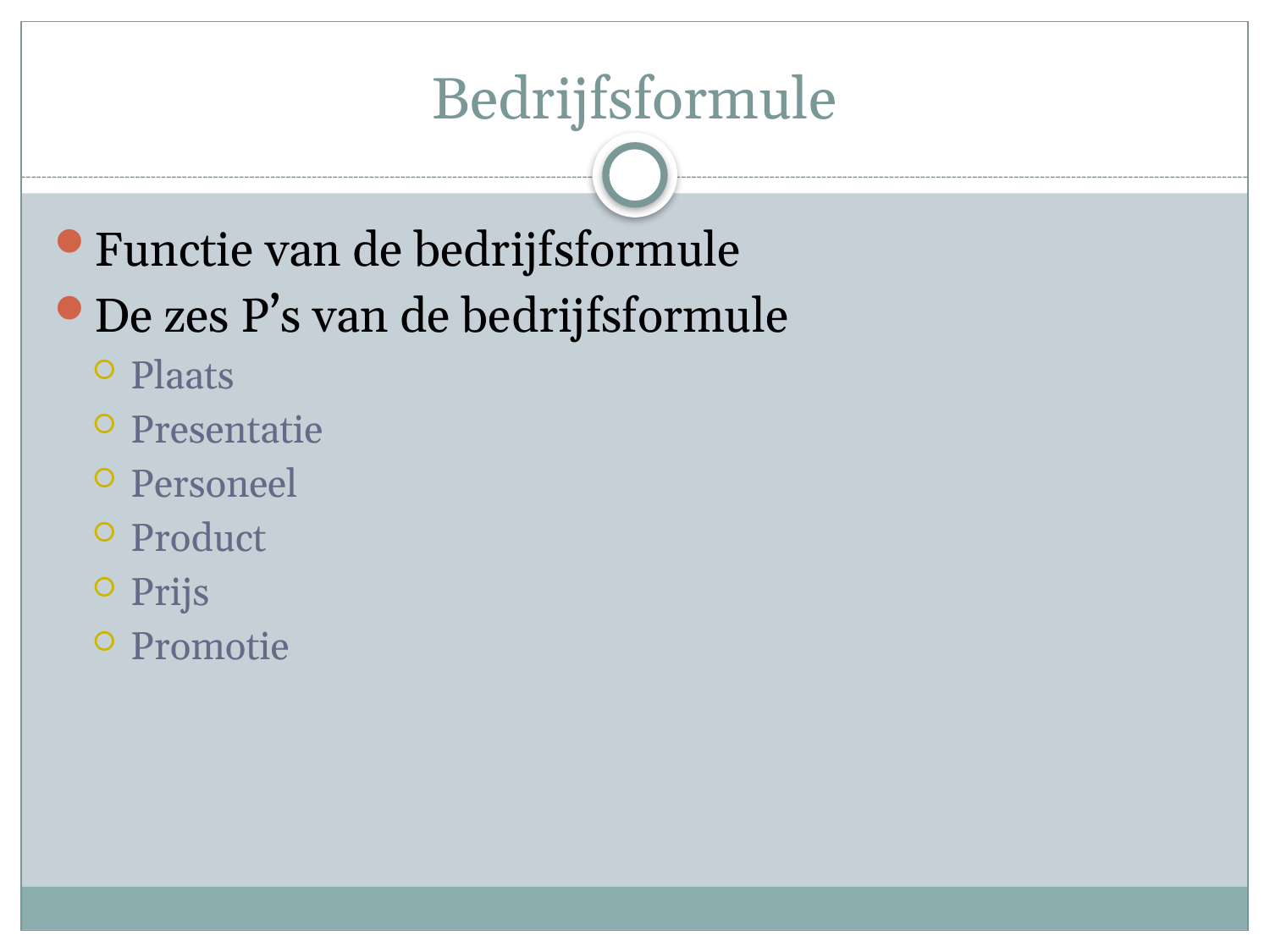

# Bedrijfsformule
Functie van de bedrijfsformule
De zes P’s van de bedrijfsformule
Plaats
Presentatie
Personeel
Product
Prijs
Promotie